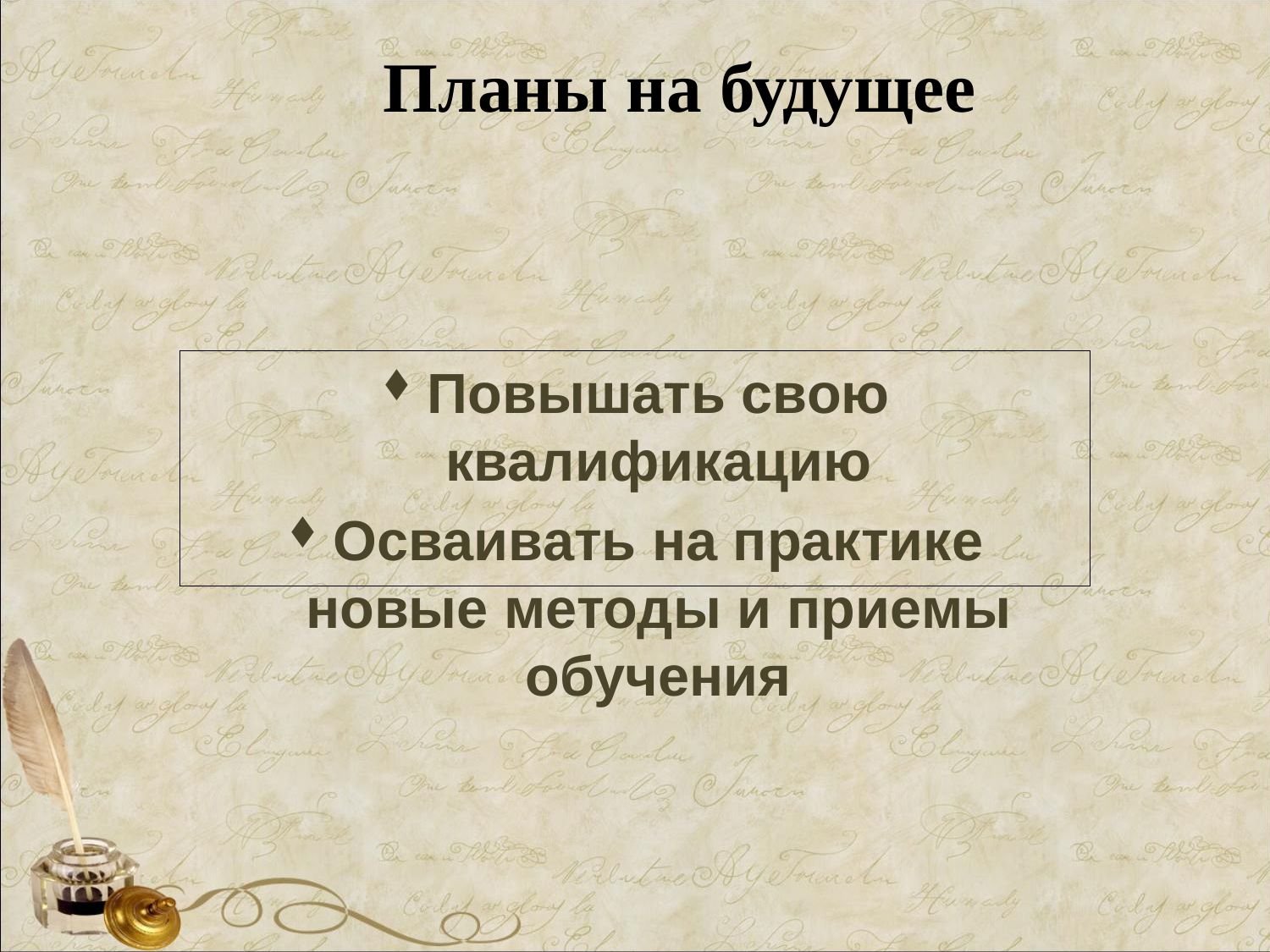

# Планы на будущее
Повышать свою квалификацию
Осваивать на практике новые методы и приемы обучения